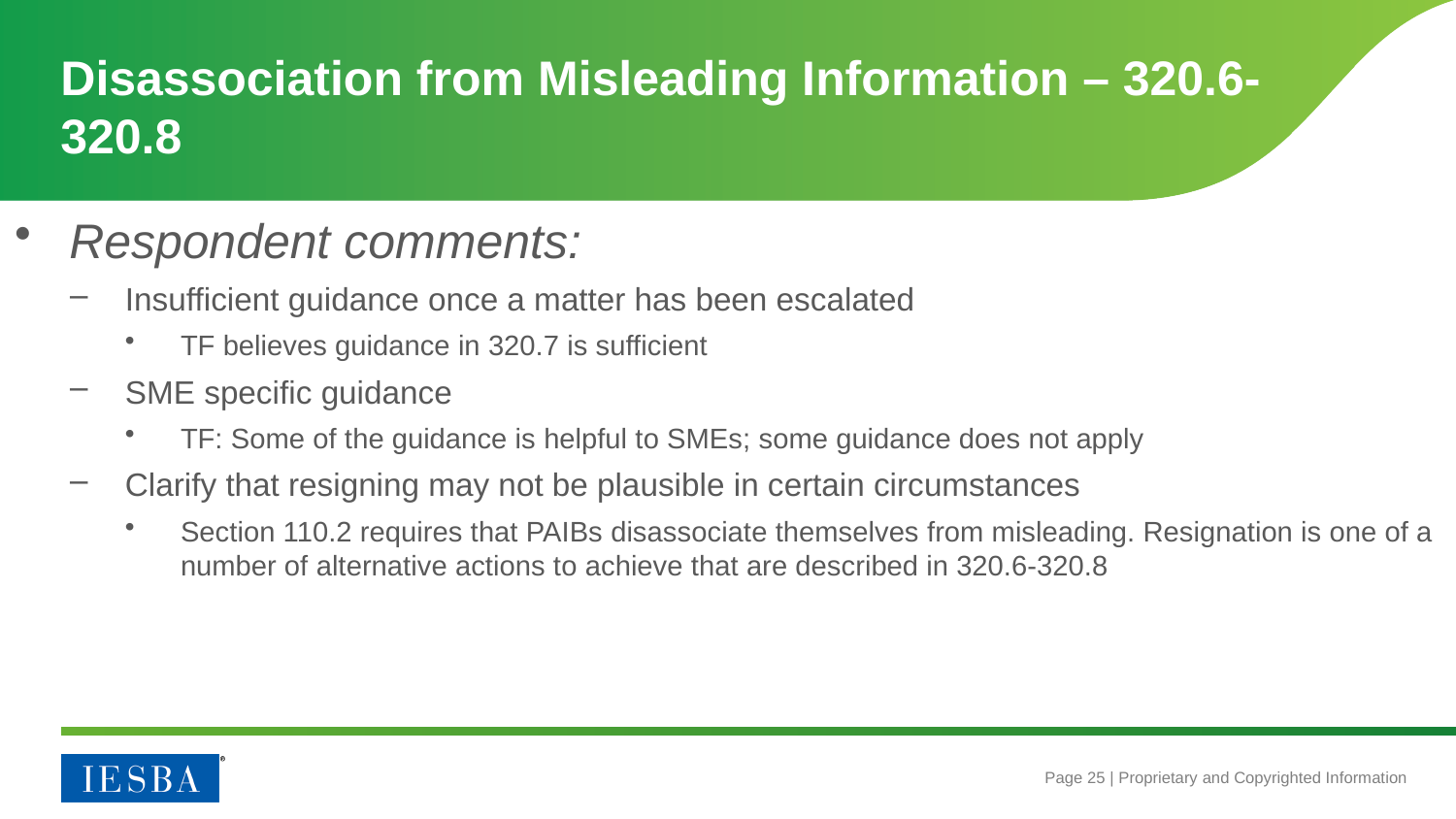

# Disassociation from Misleading Information – 320.6-320.8
Respondent comments:
Insufficient guidance once a matter has been escalated
TF believes guidance in 320.7 is sufficient
SME specific guidance
TF: Some of the guidance is helpful to SMEs; some guidance does not apply
Clarify that resigning may not be plausible in certain circumstances
Section 110.2 requires that PAIBs disassociate themselves from misleading. Resignation is one of a number of alternative actions to achieve that are described in 320.6-320.8